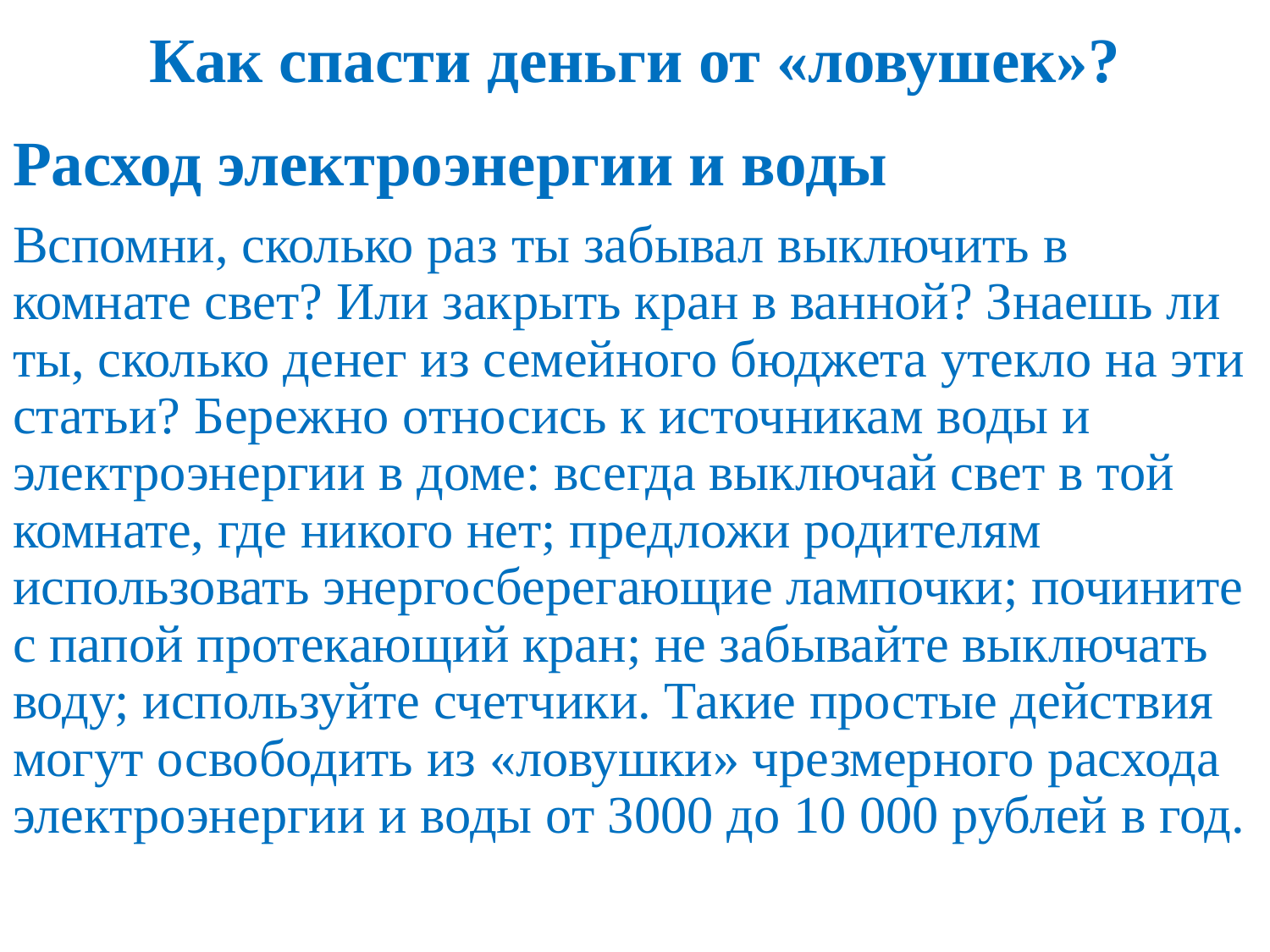

# Как спасти деньги от «ловушек»?
Расход электроэнергии и воды
Вспомни, сколько раз ты забывал выключить в комнате свет? Или закрыть кран в ванной? Знаешь ли ты, сколько денег из семейного бюджета утекло на эти статьи? Бережно относись к источникам воды и электроэнергии в доме: всегда выключай свет в той комнате, где никого нет; предложи родителям использовать энергосберегающие лампочки; почините с папой протекающий кран; не забывайте выключать воду; используйте счетчики. Такие простые действия могут освободить из «ловушки» чрезмерного расхода электроэнергии и воды от 3000 до 10 000 рублей в год.